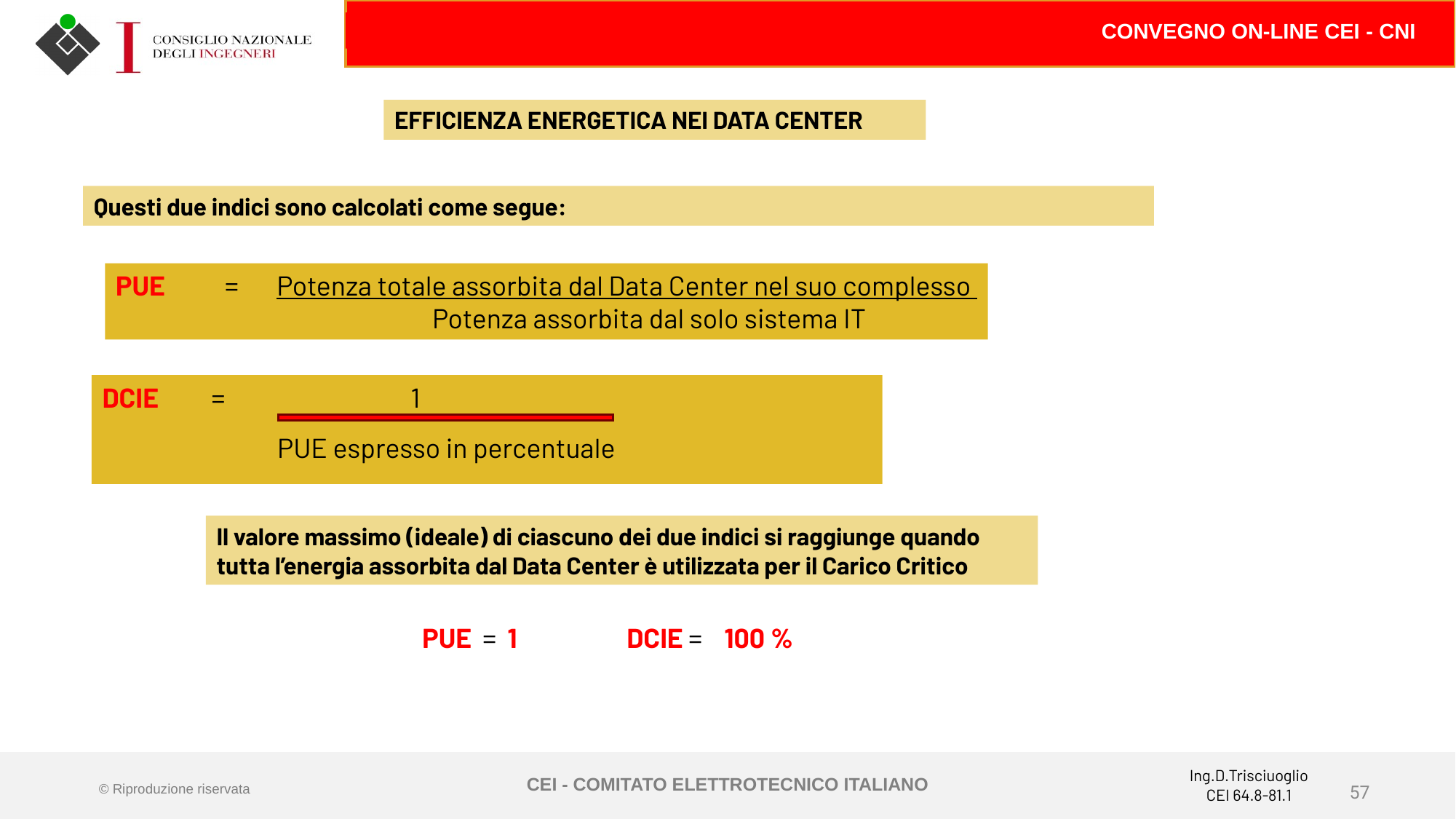

EFFICIENZA ENERGETICA NEI DATA CENTER
Questi due indici sono calcolati come segue:
PUE	=       Potenza totale assorbita dal Data Center nel suo complesso
              		                  Potenza assorbita dal solo sistema IT
DCIE	=                                  1

    PUE espresso in percentuale
Il valore massimo (ideale) di ciascuno dei due indici si raggiunge quando
tutta l’energia assorbita dal Data Center è utilizzata per il Carico Critico
PUE  =  1
DCIE =    100 %
Ing.D.Trisciuoglio
CEI 64.8-81.1